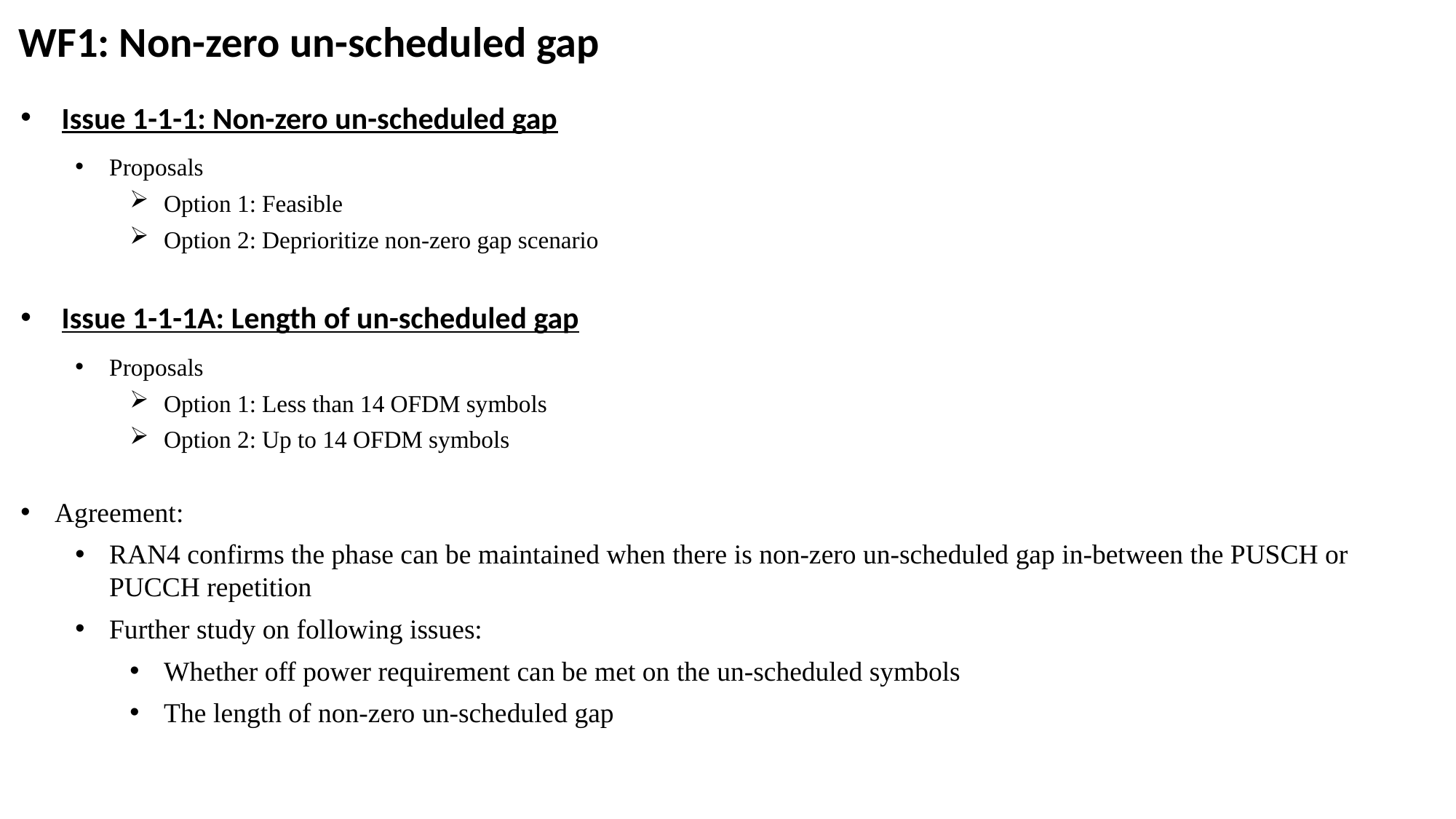

# WF1: Non-zero un-scheduled gap
Issue 1-1-1: Non-zero un-scheduled gap
Proposals
Option 1: Feasible
Option 2: Deprioritize non-zero gap scenario

Issue 1-1-1A: Length of un-scheduled gap
Proposals
Option 1: Less than 14 OFDM symbols
Option 2: Up to 14 OFDM symbols

Agreement:
RAN4 confirms the phase can be maintained when there is non-zero un-scheduled gap in-between the PUSCH or PUCCH repetition
Further study on following issues:
Whether off power requirement can be met on the un-scheduled symbols
The length of non-zero un-scheduled gap